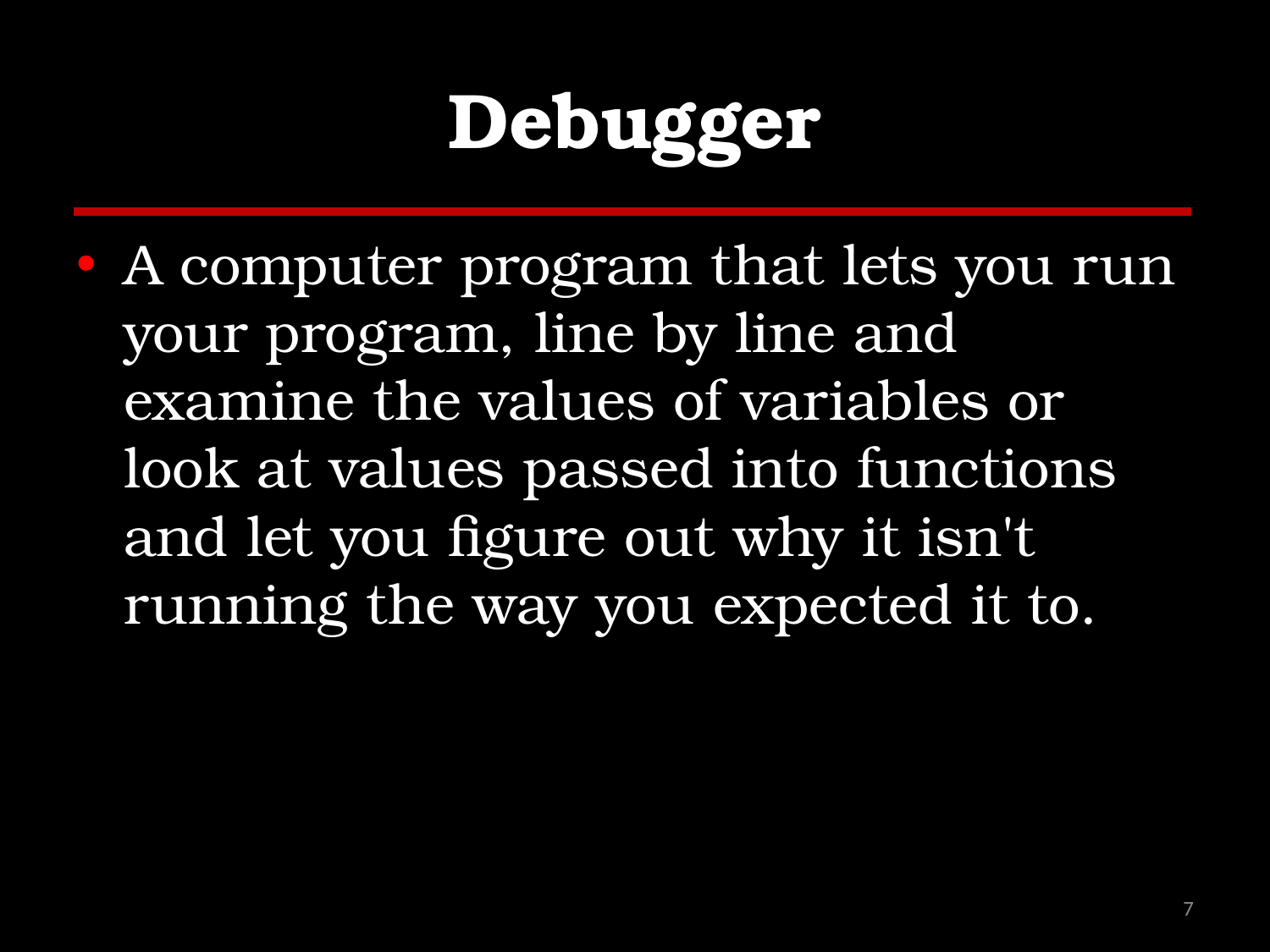

# Debugger
A computer program that lets you run your program, line by line and examine the values of variables or look at values passed into functions and let you figure out why it isn't running the way you expected it to.
7